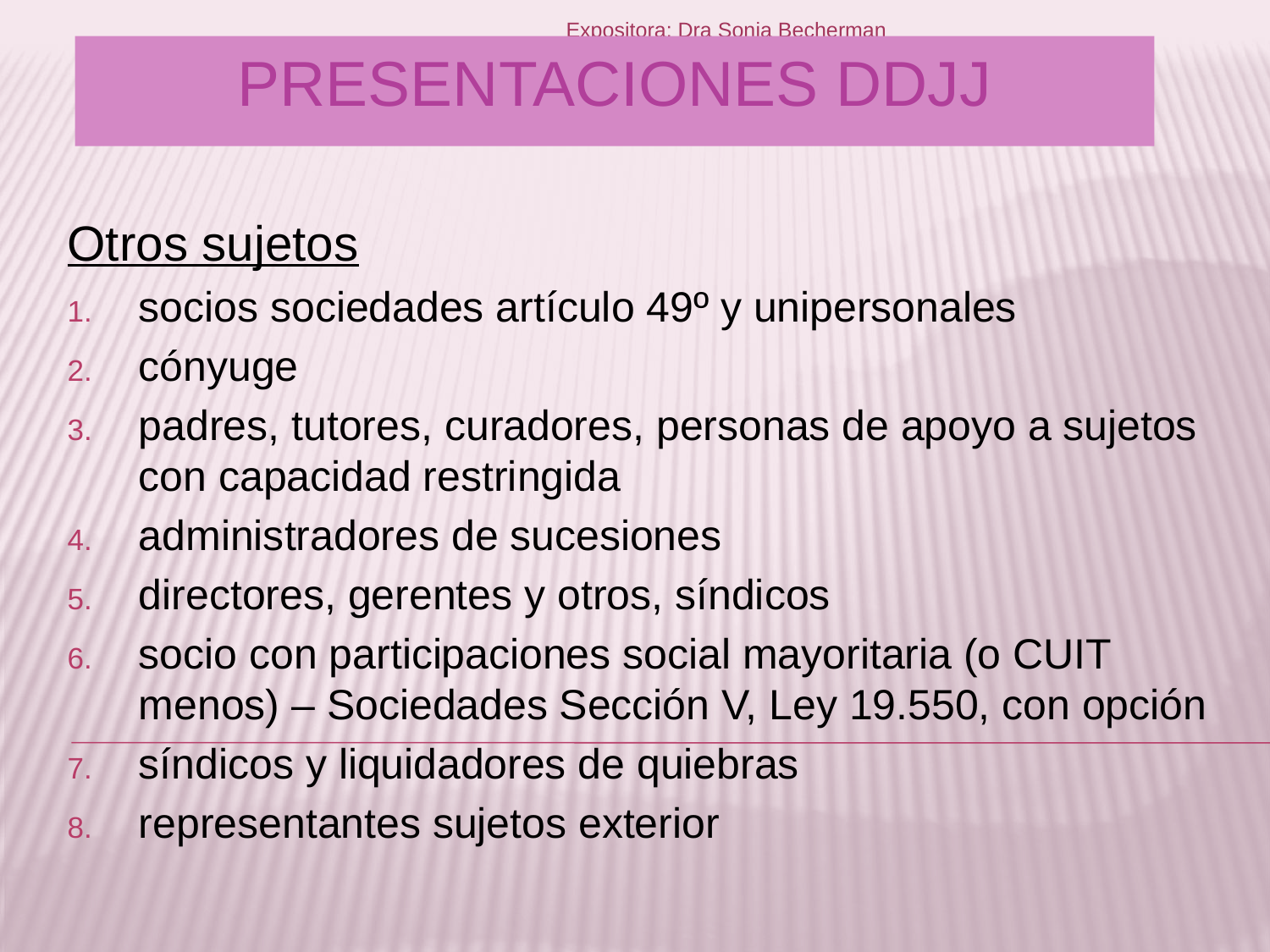

Expositora: Dra Sonia Becherman
# PRESENTACIONES DDJJ
Otros sujetos
socios sociedades artículo 49º y unipersonales
cónyuge
padres, tutores, curadores, personas de apoyo a sujetos con capacidad restringida
administradores de sucesiones
directores, gerentes y otros, síndicos
socio con participaciones social mayoritaria (o CUIT menos) – Sociedades Sección V, Ley 19.550, con opción
síndicos y liquidadores de quiebras
representantes sujetos exterior